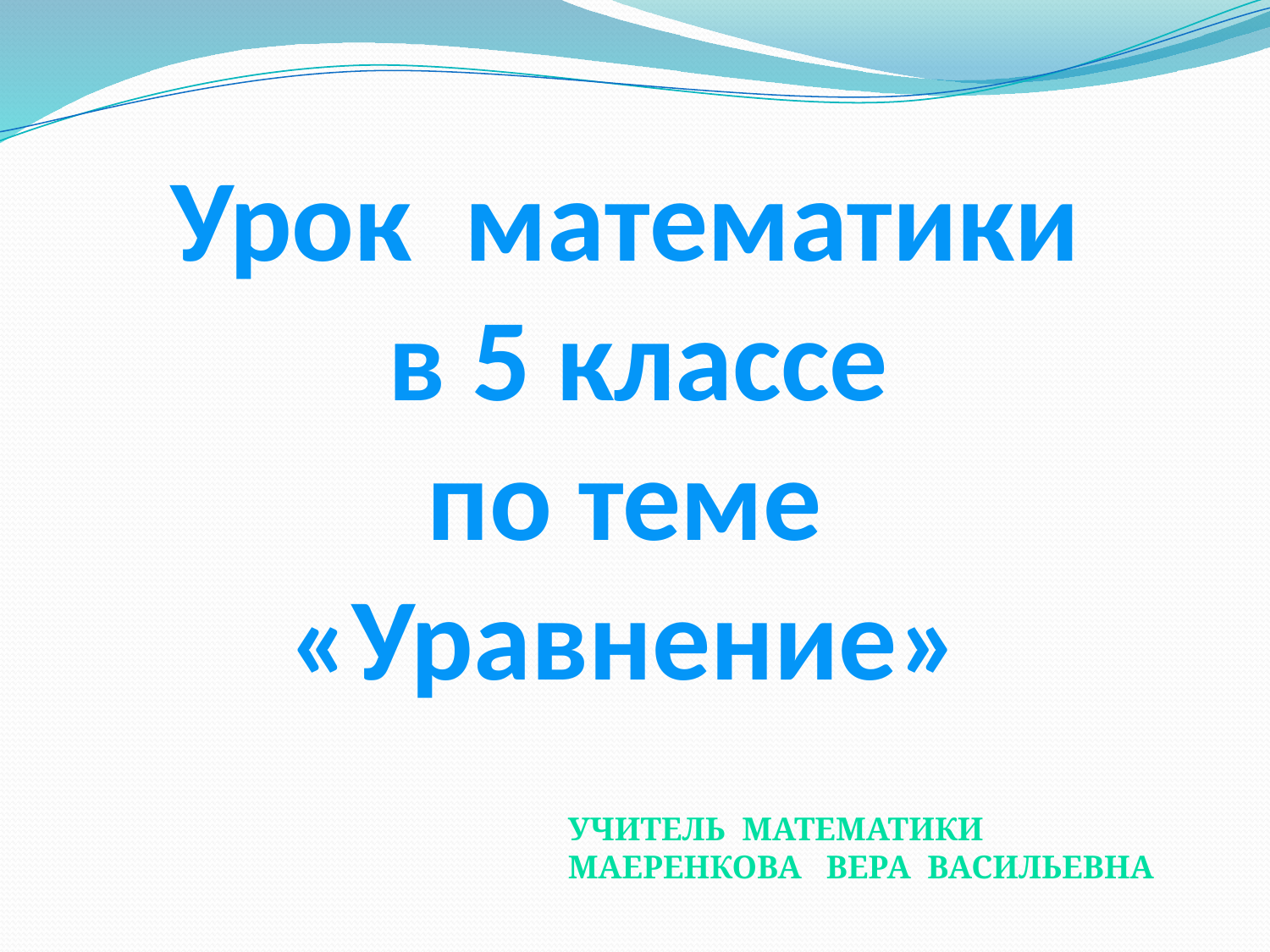

Урок  математики
 в 5 классе
по теме
«Уравнение»
Учитель  математики
Маеренкова   Вера  Васильевна